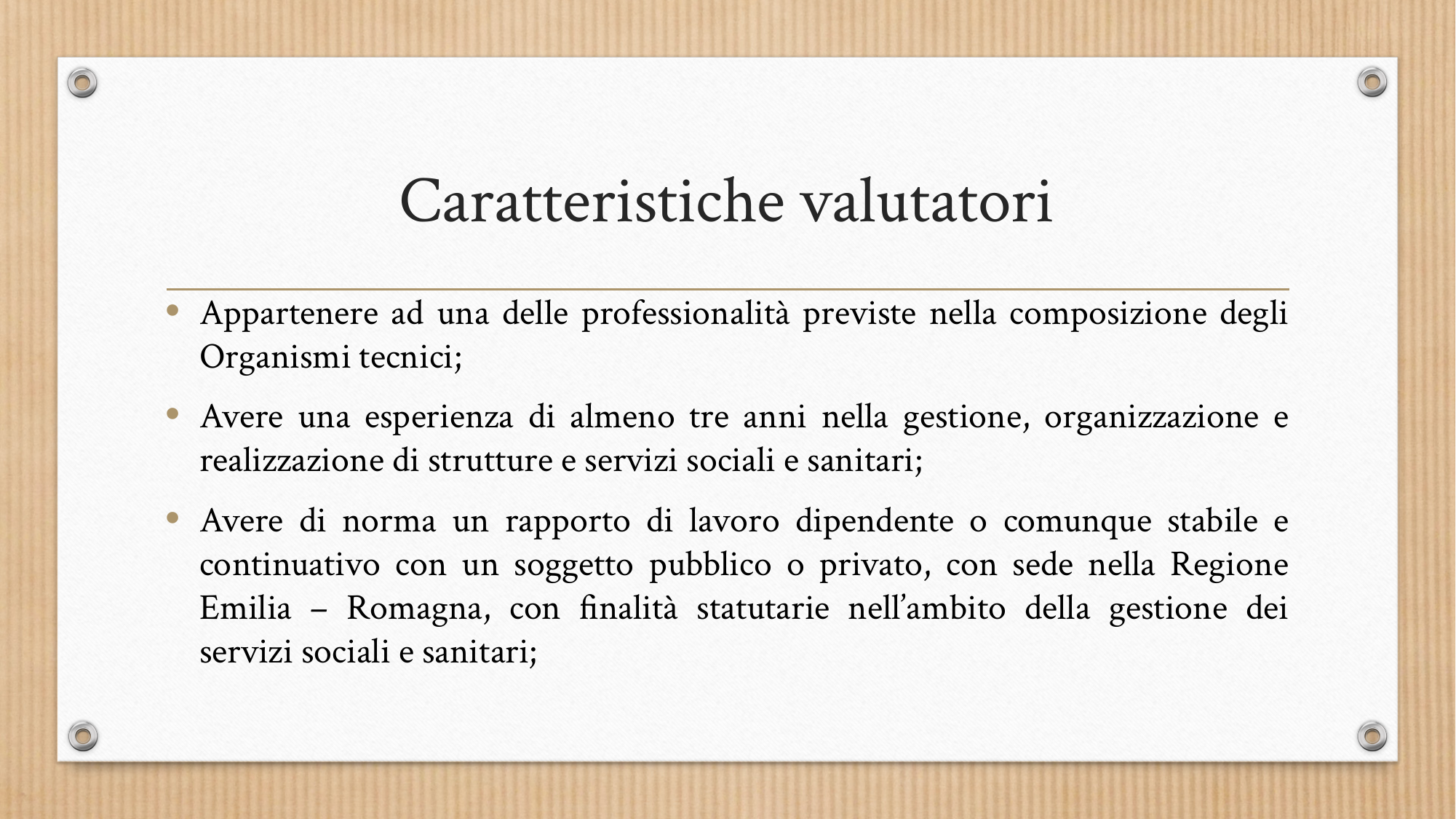

# Caratteristiche valutatori
Appartenere ad una delle professionalità previste nella composizione degli Organismi tecnici;
Avere una esperienza di almeno tre anni nella gestione, organizzazione e realizzazione di strutture e servizi sociali e sanitari;
Avere di norma un rapporto di lavoro dipendente o comunque stabile e continuativo con un soggetto pubblico o privato, con sede nella Regione Emilia – Romagna, con finalità statutarie nell’ambito della gestione dei servizi sociali e sanitari;